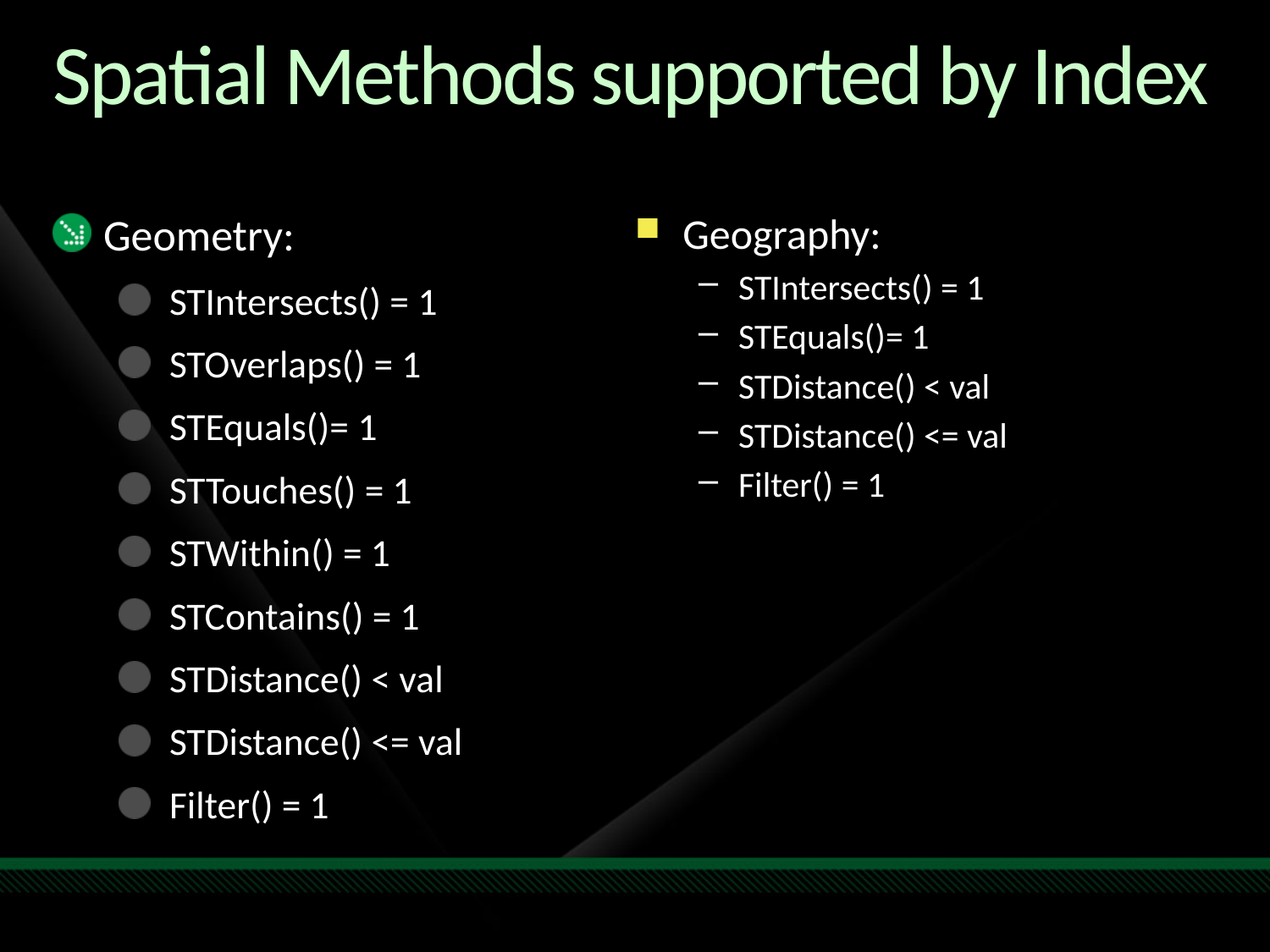

# Spatial Methods supported by Index
Geometry:
STIntersects() = 1
STOverlaps() = 1
STEquals()= 1
STTouches() = 1
STWithin() = 1
STContains() = 1
STDistance() < val
STDistance() <= val
Filter() = 1

Geography:
STIntersects() = 1
STEquals()= 1
STDistance() < val
STDistance() <= val
Filter() = 1